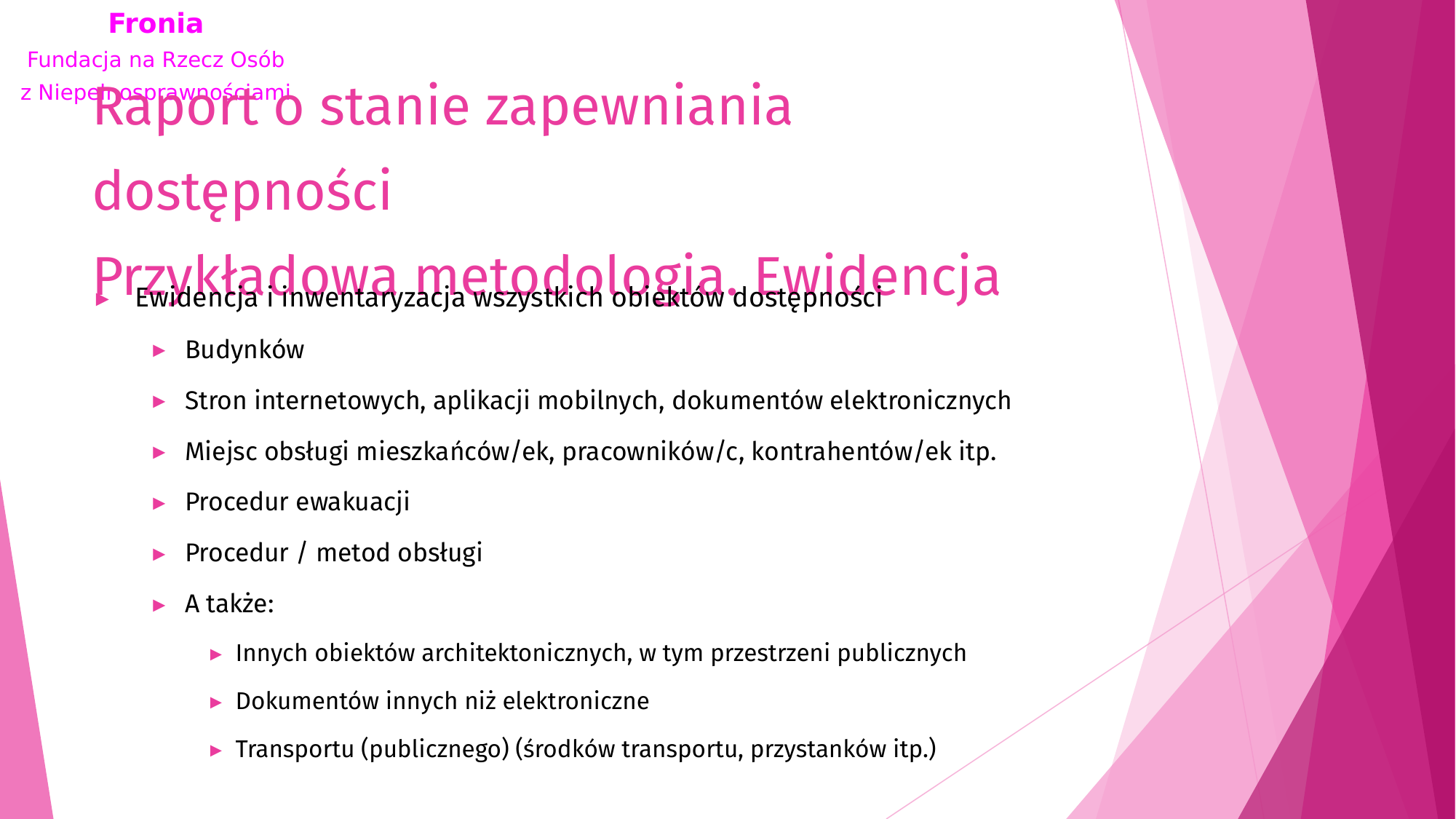

# Raport o stanie zapewniania dostępności Przykładowa metodologia. Ewidencja
Ewidencja i inwentaryzacja wszystkich obiektów dostępności
Budynków
Stron internetowych, aplikacji mobilnych, dokumentów elektronicznych
Miejsc obsługi mieszkańców/ek, pracowników/c, kontrahentów/ek itp.
Procedur ewakuacji
Procedur / metod obsługi
A także:
Innych obiektów architektonicznych, w tym przestrzeni publicznych
Dokumentów innych niż elektroniczne
Transportu (publicznego) (środków transportu, przystanków itp.)